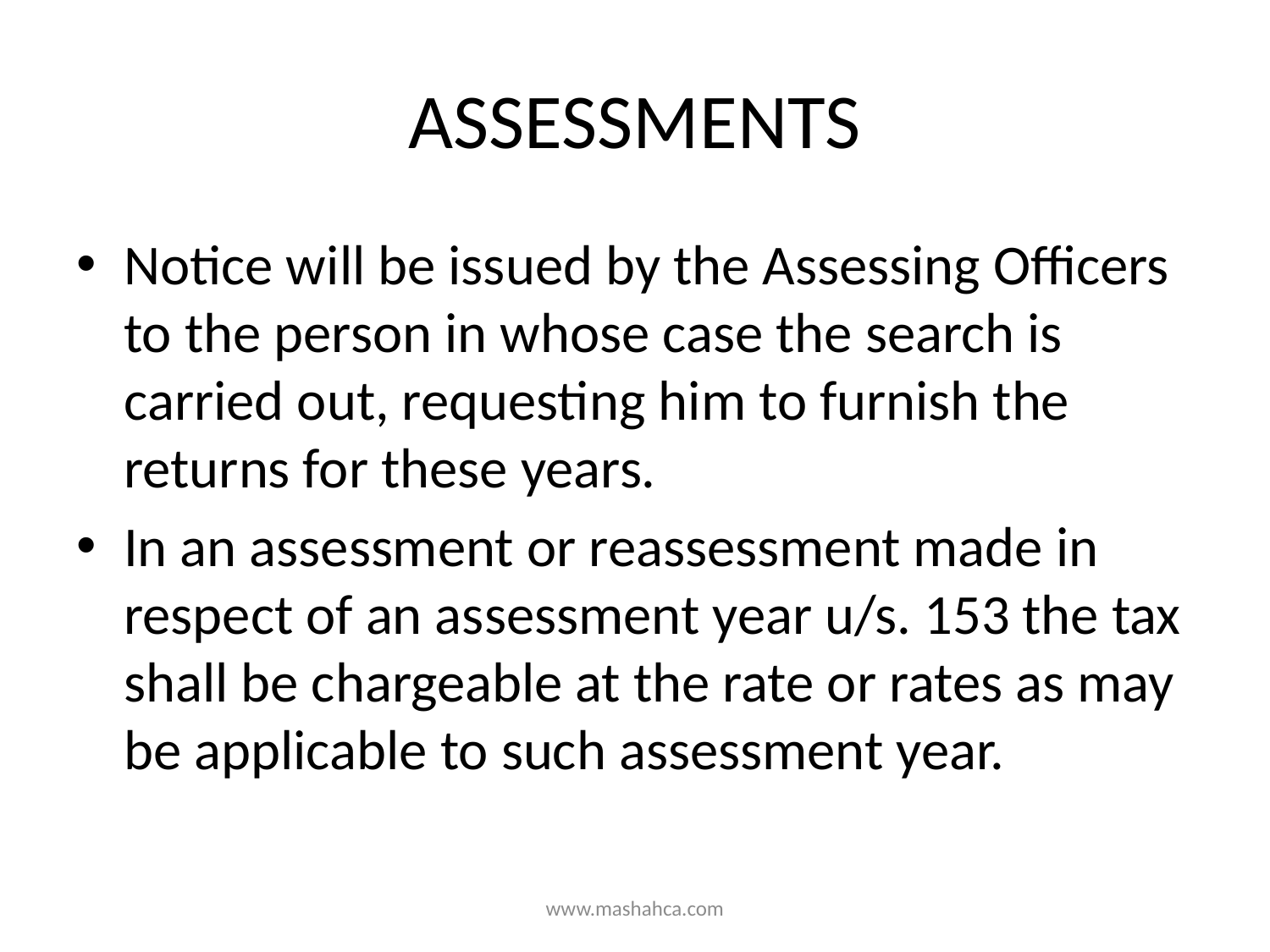

# ASSESSMENTS
Notice will be issued by the Assessing Officers to the person in whose case the search is carried out, requesting him to furnish the returns for these years.
In an assessment or reassessment made in respect of an assessment year u/s. 153 the tax shall be chargeable at the rate or rates as may be applicable to such assessment year.

www.mashahca.com